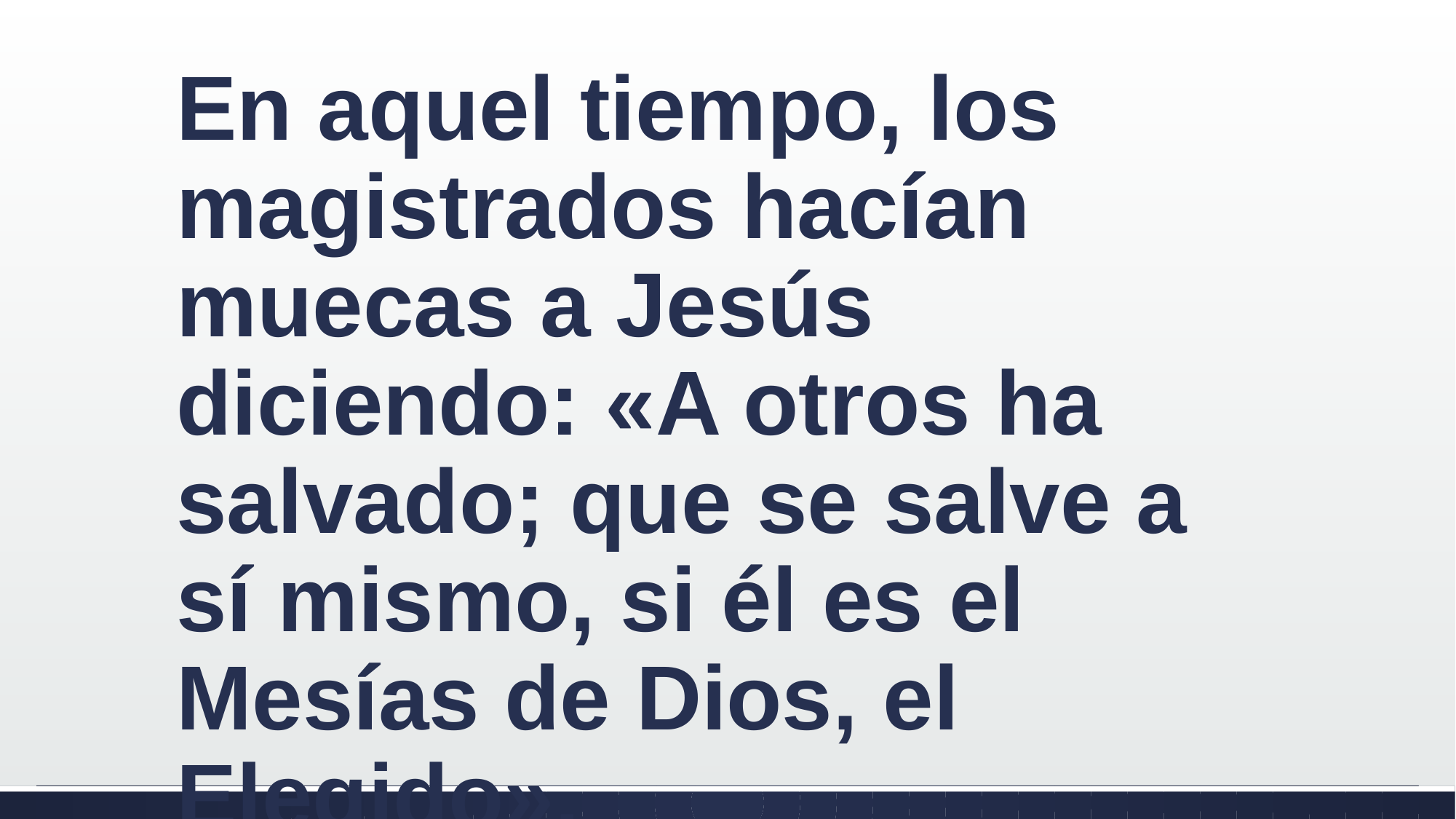

#
En aquel tiempo, los magistrados hacían muecas a Jesús diciendo: «A otros ha salvado; que se salve a sí mismo, si él es el Mesías de Dios, el Elegido».